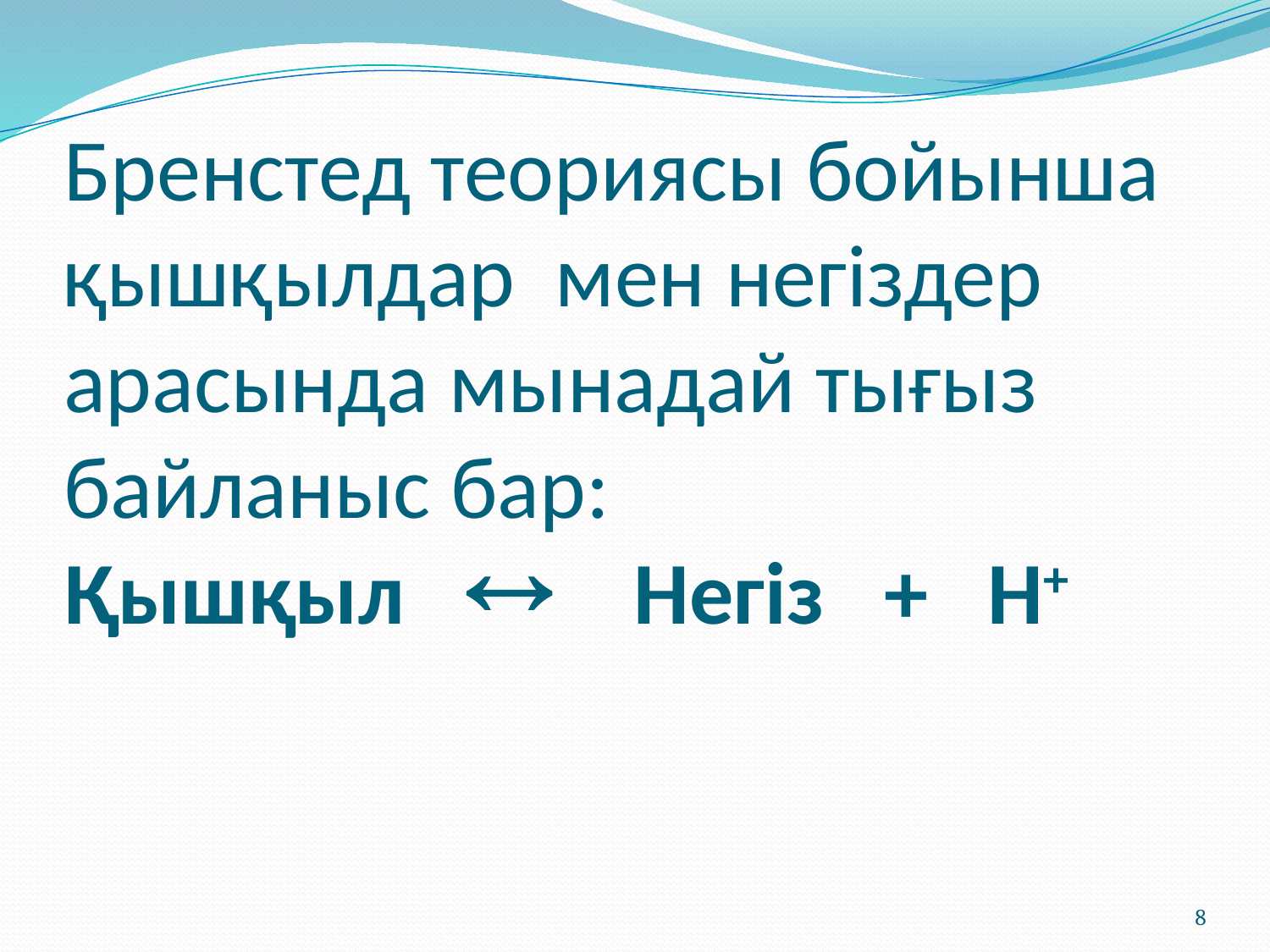

# Бренстед теориясы бойынша қышқылдар  мен негіздер арасында мынадай тығыз байланыс бар: Қышқыл   ↔    Негіз   +   Н+
8